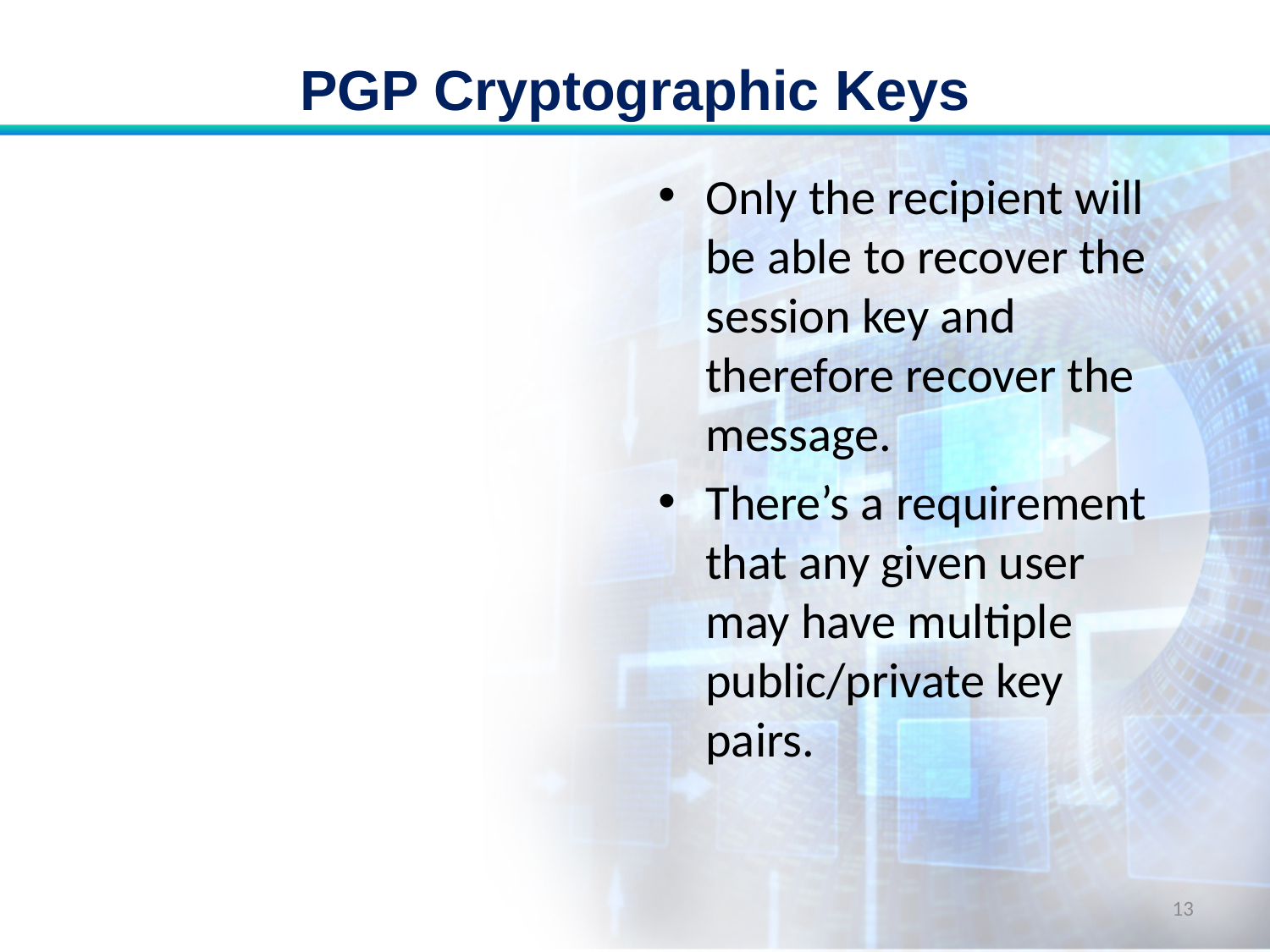

# PGP Cryptographic Keys
Only the recipient will be able to recover the session key and therefore recover the message.
There’s a requirement that any given user may have multiple public/private key pairs.
13